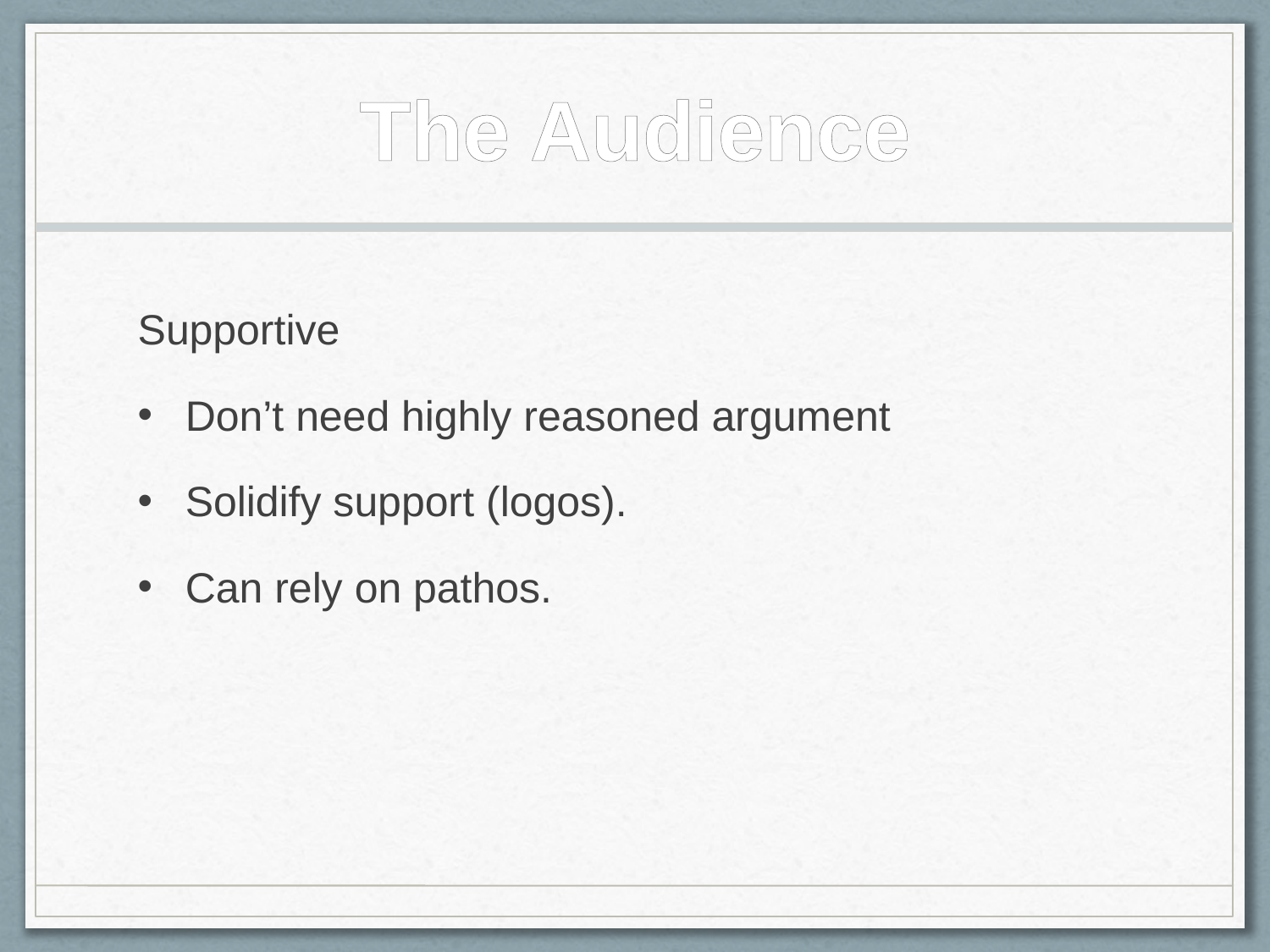

# The Audience
Supportive
Don’t need highly reasoned argument
Solidify support (logos).
Can rely on pathos.